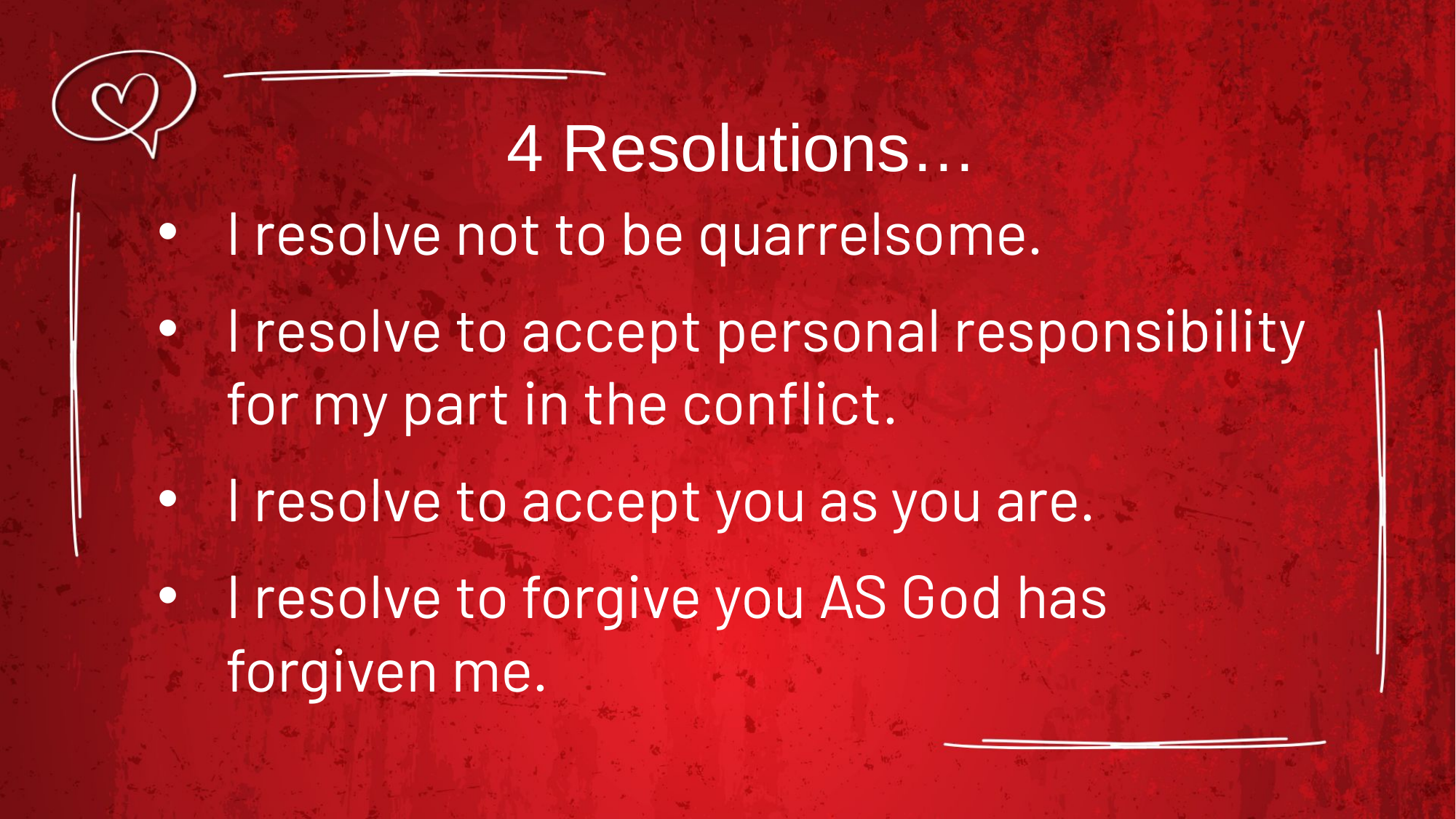

# 4 Resolutions…
I resolve not to be quarrelsome.
I resolve to accept personal responsibility for my part in the conflict.
I resolve to accept you as you are.
I resolve to forgive you AS God has forgiven me.